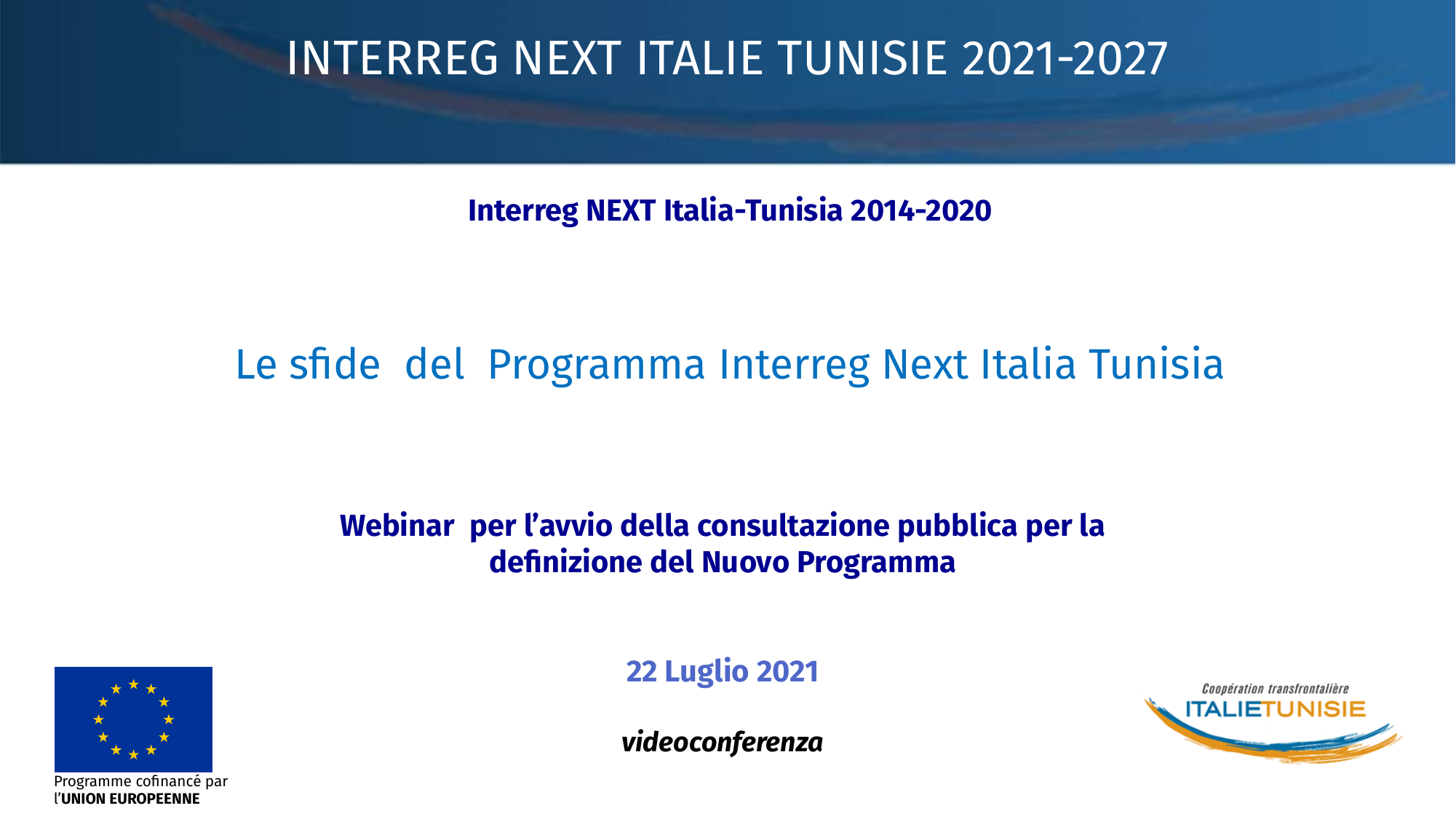

INTERREG NEXT ITALIE TUNISIE 2021-2027
Interreg NEXT Italia-Tunisia 2014-2020

Le sfide  del  Programma Interreg Next Italia Tunisia

Webinar  per l’avvio della consultazione pubblica per la definizione del Nuovo Programma

22 Luglio 2021

videoconferenza